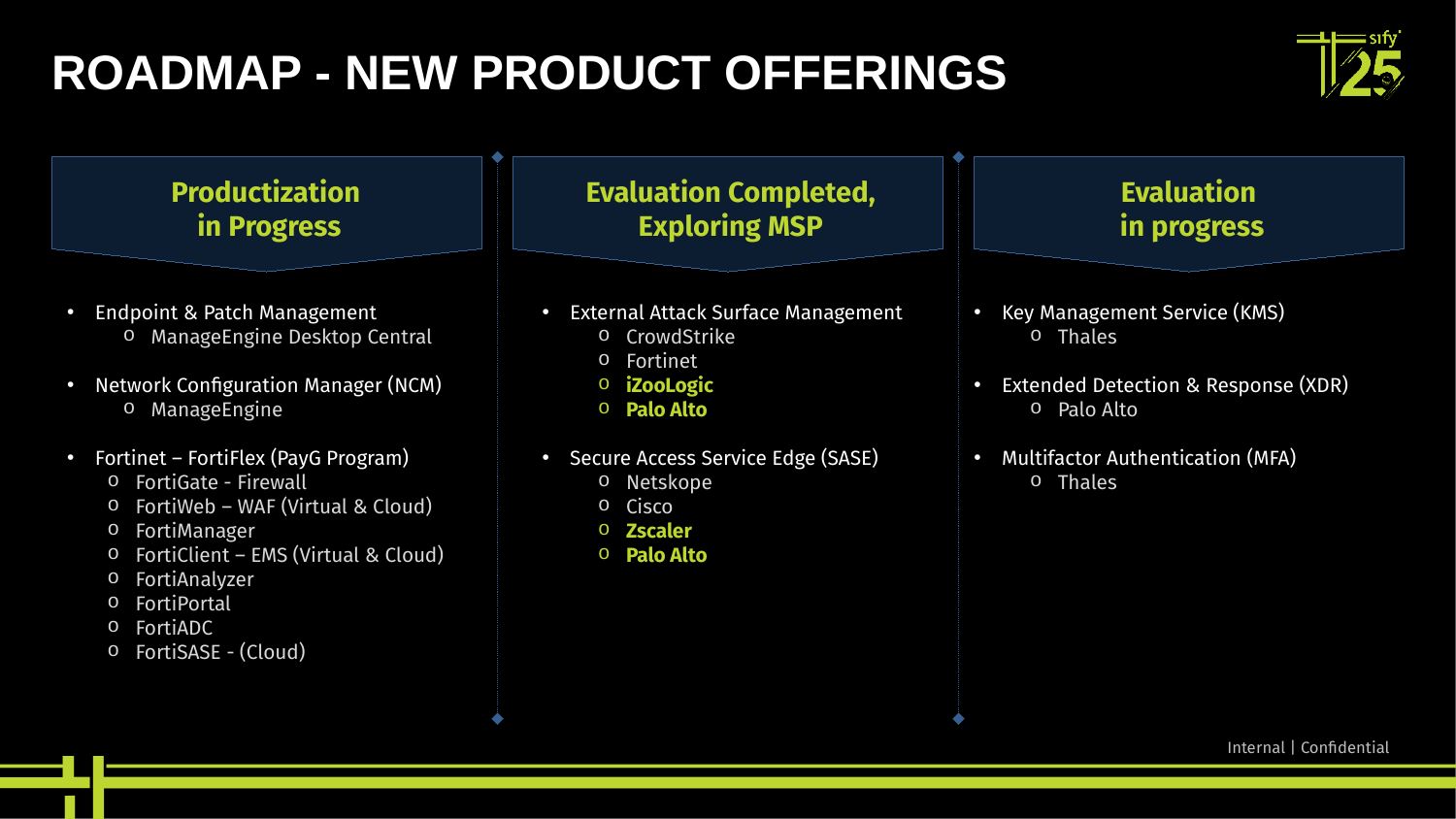

# Roadmap - New Product Offerings
Productization
in Progress
Evaluation Completed, Exploring MSP
Evaluation
in progress
Endpoint & Patch Management
ManageEngine Desktop Central

Network Configuration Manager (NCM)
ManageEngine

Fortinet – FortiFlex (PayG Program)
FortiGate - Firewall
FortiWeb – WAF (Virtual & Cloud)
FortiManager
FortiClient – EMS (Virtual & Cloud)
FortiAnalyzer
FortiPortal
FortiADC
FortiSASE - (Cloud)
External Attack Surface Management
CrowdStrike
Fortinet
iZooLogic
Palo Alto

Secure Access Service Edge (SASE)
Netskope
Cisco
Zscaler
Palo Alto
Key Management Service (KMS)
Thales

Extended Detection & Response (XDR)
Palo Alto

Multifactor Authentication (MFA)
Thales